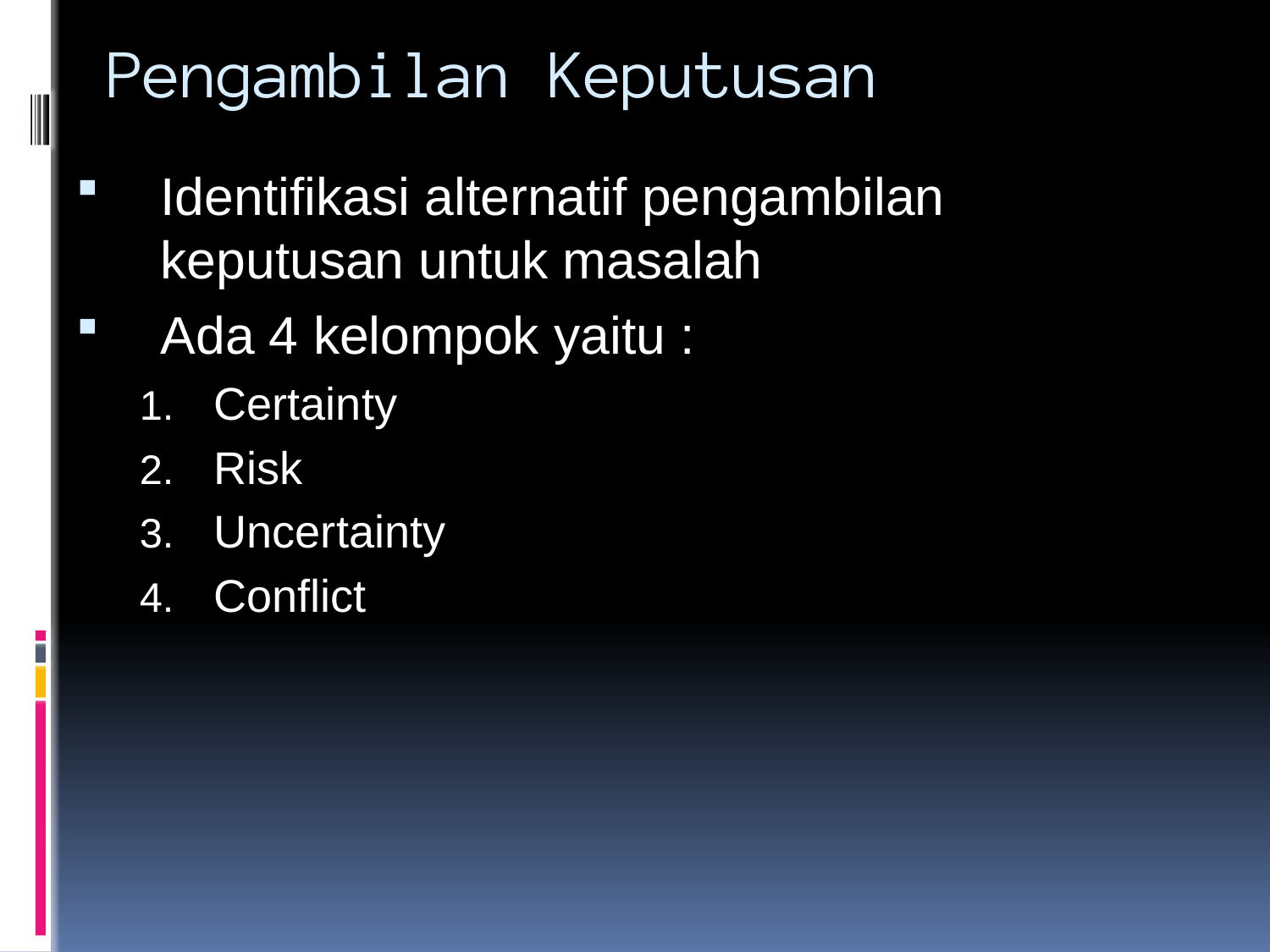

# Pengambilan Keputusan
Identifikasi alternatif pengambilan keputusan untuk masalah
Ada 4 kelompok yaitu :
Certainty
Risk
Uncertainty
Conflict